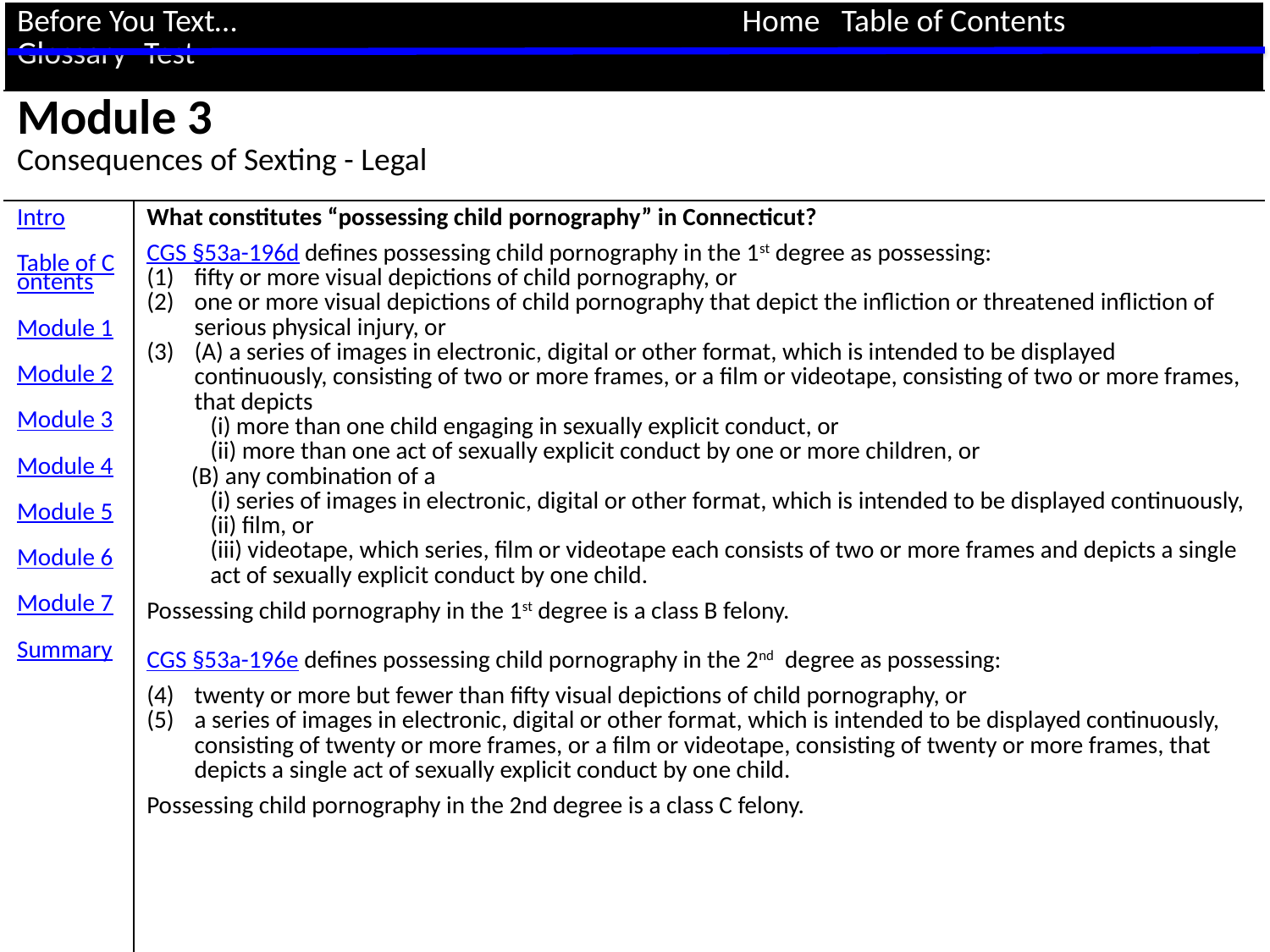

| Before You Text… Home Table of Contents Glossary Test |  |
| --- | --- |
| Module 3 Consequences of Sexting - Legal |  |
| Intro Table of Contents Module 1 Module 2 Module 3 Module 4 Module 5 Module 6 Module 7 Summary | What constitutes “possessing child pornography” in Connecticut? CGS §53a-196d defines possessing child pornography in the 1st degree as possessing: fifty or more visual depictions of child pornography, or one or more visual depictions of child pornography that depict the infliction or threatened infliction of serious physical injury, or (A) a series of images in electronic, digital or other format, which is intended to be displayed continuously, consisting of two or more frames, or a film or videotape, consisting of two or more frames, that depicts (i) more than one child engaging in sexually explicit conduct, or (ii) more than one act of sexually explicit conduct by one or more children, or (B) any combination of a (i) series of images in electronic, digital or other format, which is intended to be displayed continuously, (ii) film, or (iii) videotape, which series, film or videotape each consists of two or more frames and depicts a single act of sexually explicit conduct by one child. Possessing child pornography in the 1st degree is a class B felony. CGS §53a-196e defines possessing child pornography in the 2nd degree as possessing: twenty or more but fewer than fifty visual depictions of child pornography, or a series of images in electronic, digital or other format, which is intended to be displayed continuously, consisting of twenty or more frames, or a film or videotape, consisting of twenty or more frames, that depicts a single act of sexually explicit conduct by one child. Possessing child pornography in the 2nd degree is a class C felony. |
|  |  |